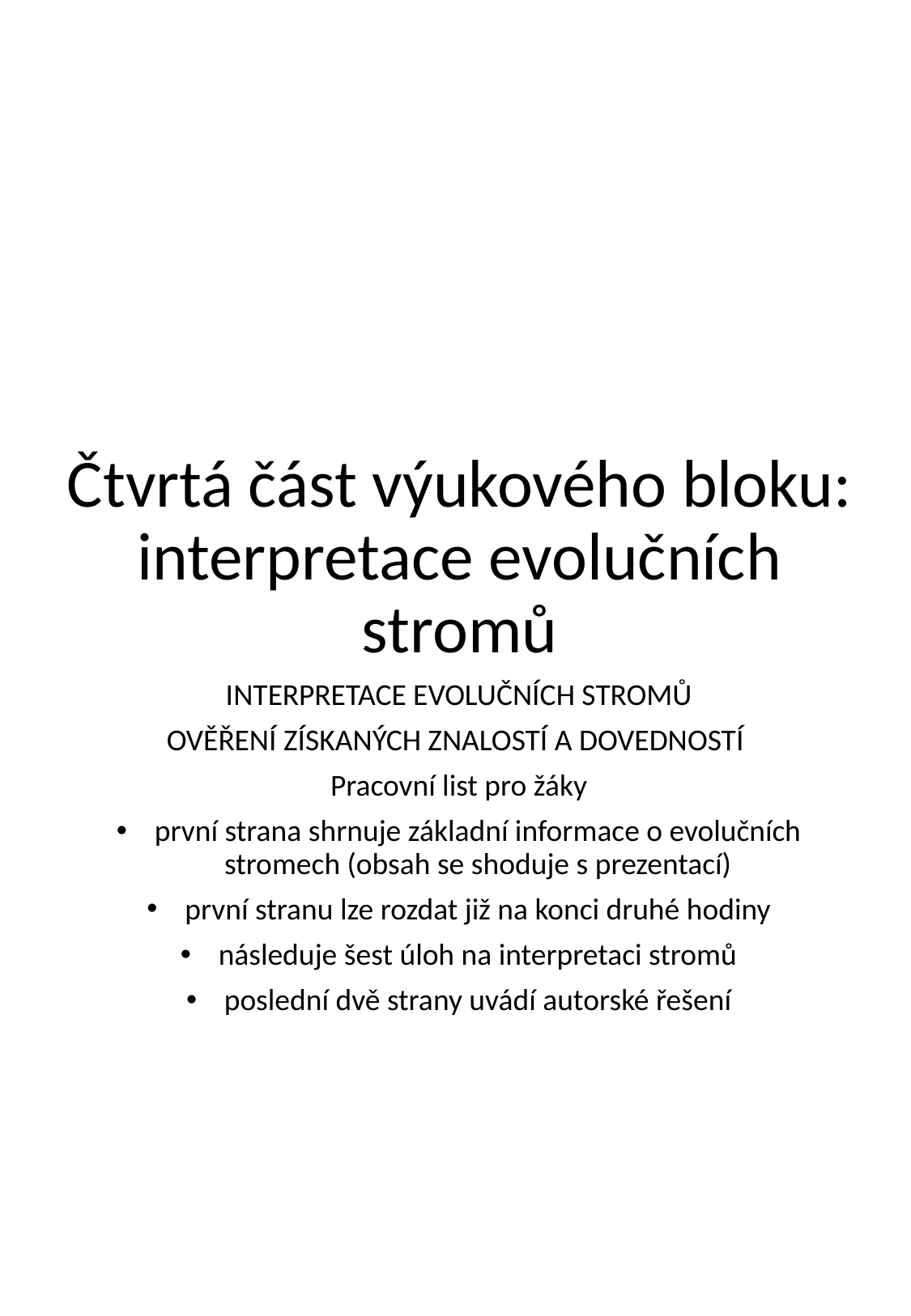

# Čtvrtá část výukového bloku: interpretace evolučních stromů
INTERPRETACE EVOLUČNÍCH STROMŮ
OVĚŘENÍ ZÍSKANÝCH ZNALOSTÍ A DOVEDNOSTÍ
Pracovní list pro žáky
první strana shrnuje základní informace o evolučních stromech (obsah se shoduje s prezentací)
první stranu lze rozdat již na konci druhé hodiny
následuje šest úloh na interpretaci stromů
poslední dvě strany uvádí autorské řešení